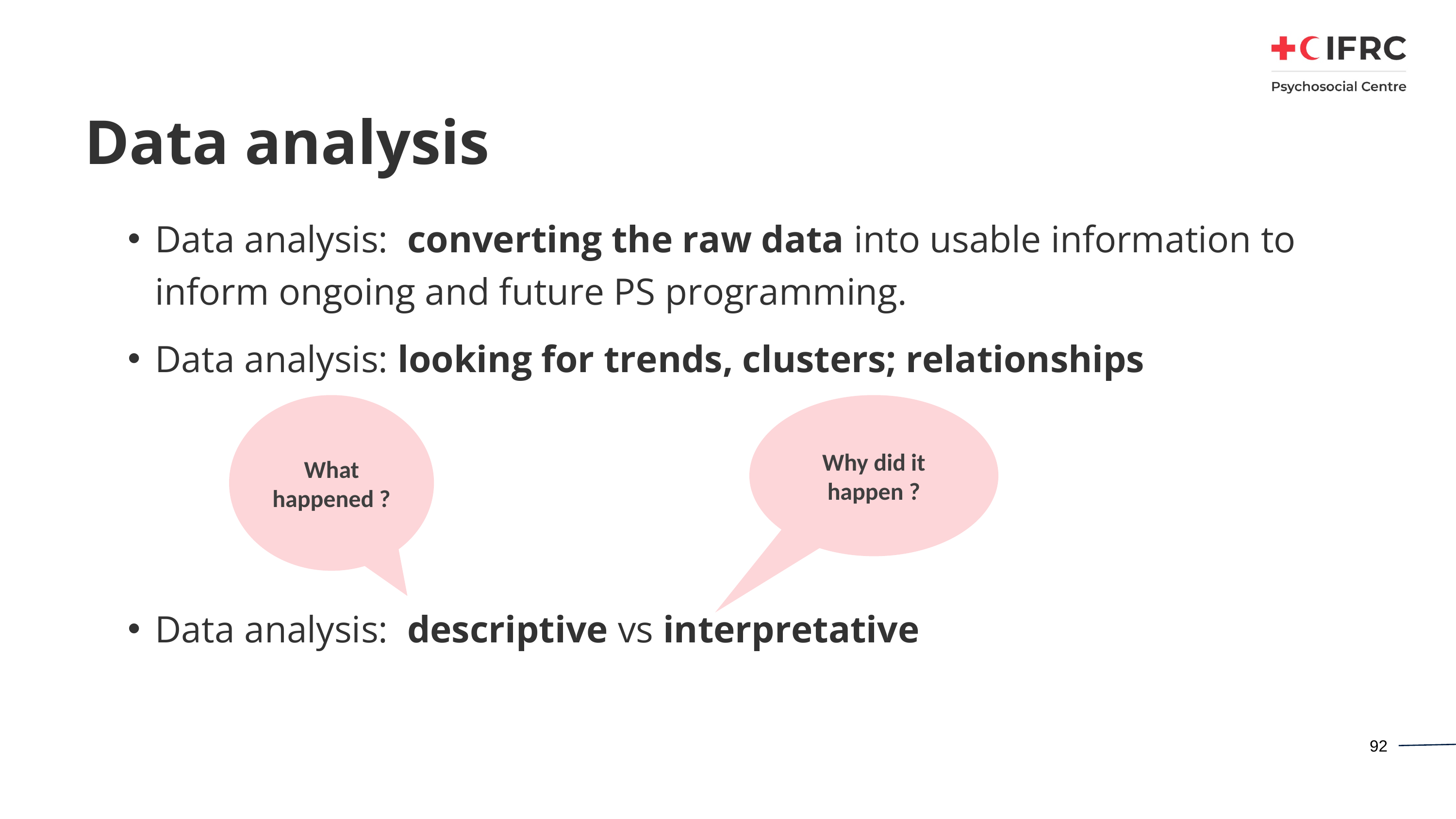

# Data analysis
Data analysis:  converting the raw data into usable information to inform ongoing and future PS programming.
Data analysis: looking for trends, clusters; relationships

Data analysis:  descriptive vs interpretative
What happened ?
Why did it happen ?